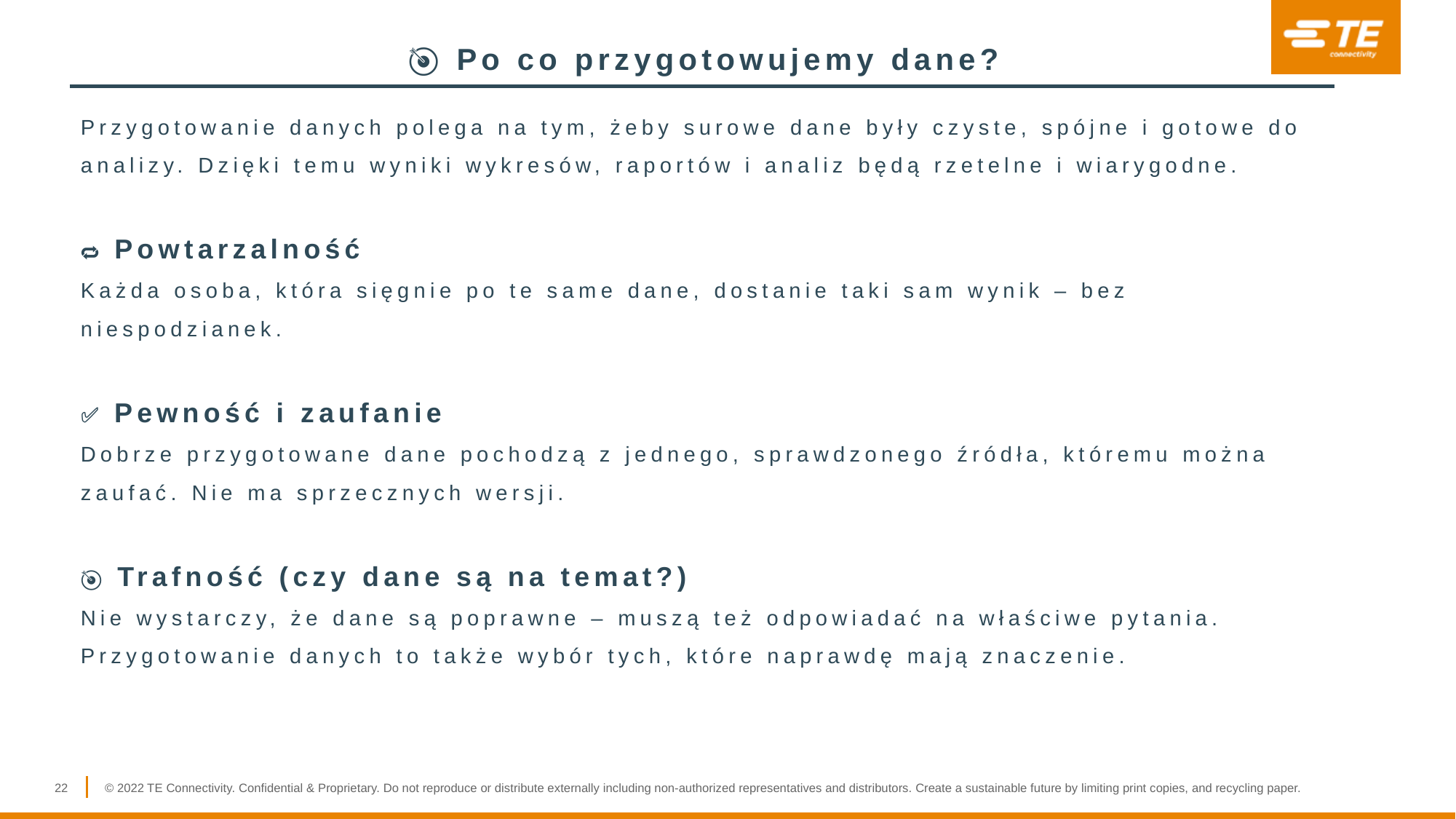

🎯 Po co przygotowujemy dane?
Przygotowanie danych polega na tym, żeby surowe dane były czyste, spójne i gotowe do analizy. Dzięki temu wyniki wykresów, raportów i analiz będą rzetelne i wiarygodne.

🔁 Powtarzalność
Każda osoba, która sięgnie po te same dane, dostanie taki sam wynik – bez niespodzianek.

✅ Pewność i zaufanie
Dobrze przygotowane dane pochodzą z jednego, sprawdzonego źródła, któremu można zaufać. Nie ma sprzecznych wersji.

🎯 Trafność (czy dane są na temat?)
Nie wystarczy, że dane są poprawne – muszą też odpowiadać na właściwe pytania. Przygotowanie danych to także wybór tych, które naprawdę mają znaczenie.
22